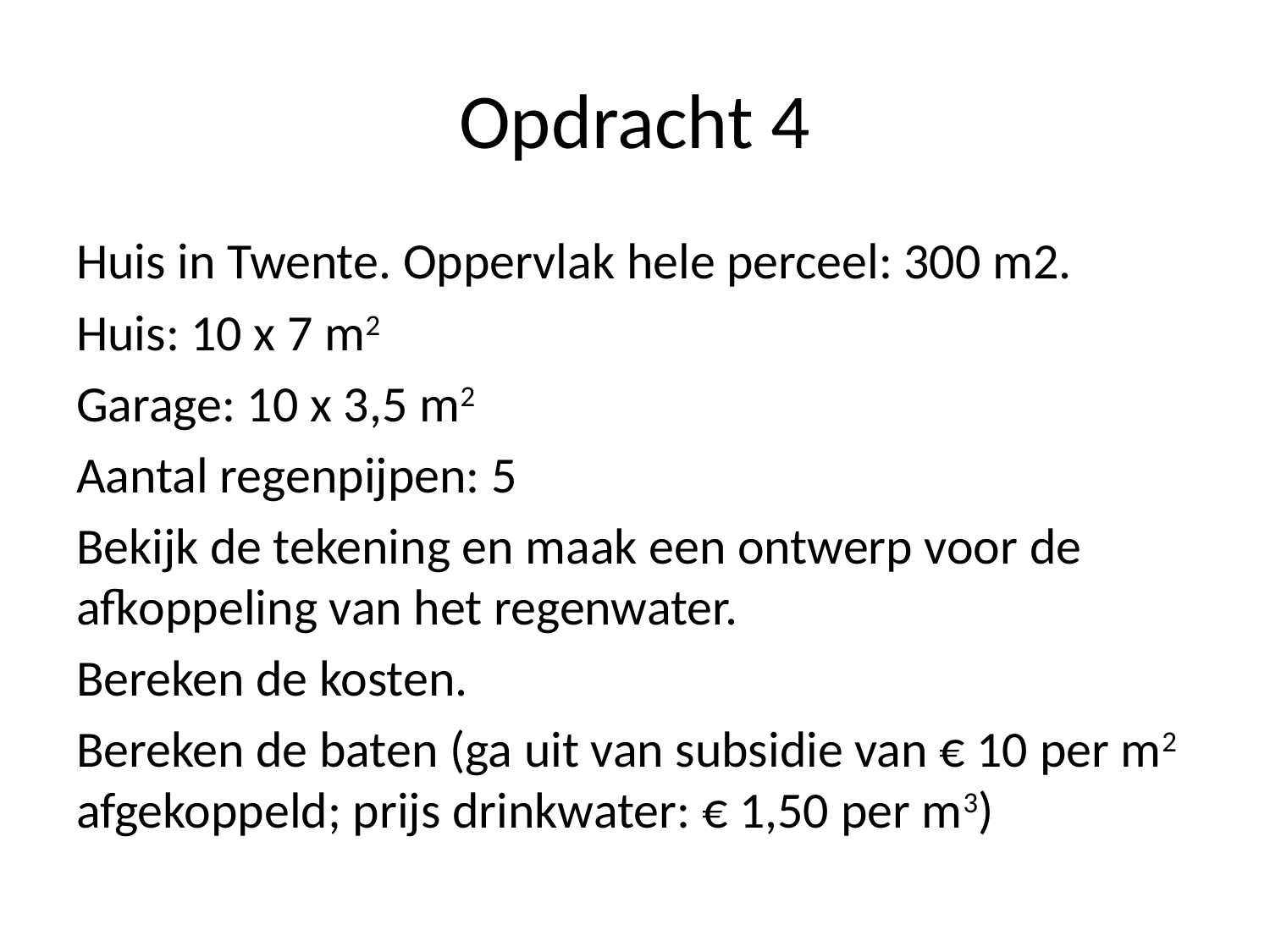

# Opdracht 4
Huis in Twente. Oppervlak hele perceel: 300 m2.
Huis: 10 x 7 m2
Garage: 10 x 3,5 m2
Aantal regenpijpen: 5
Bekijk de tekening en maak een ontwerp voor de afkoppeling van het regenwater.
Bereken de kosten.
Bereken de baten (ga uit van subsidie van € 10 per m2 afgekoppeld; prijs drinkwater: € 1,50 per m3)